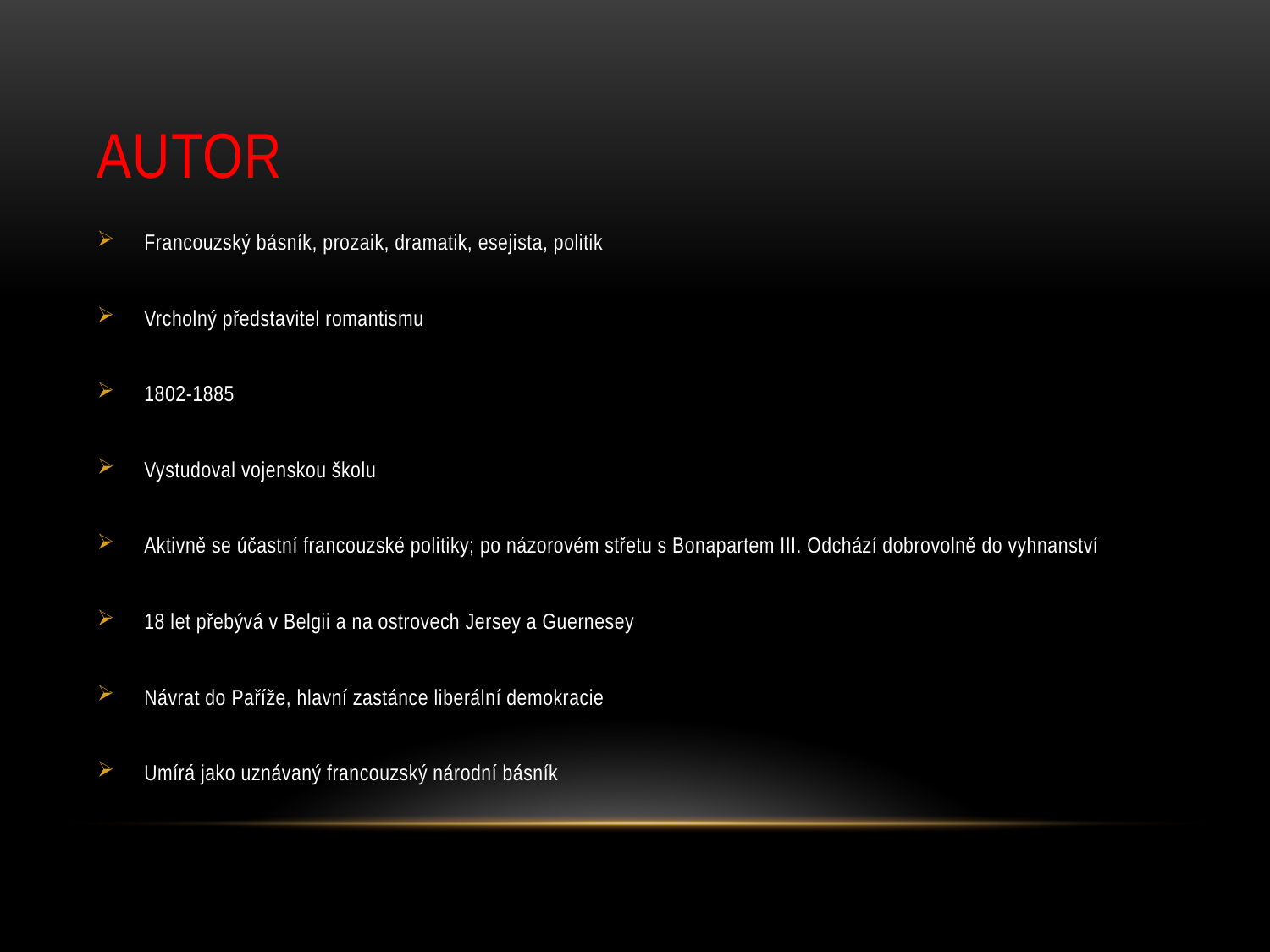

# Autor
Francouzský básník, prozaik, dramatik, esejista, politik

Vrcholný představitel romantismu

1802-1885

Vystudoval vojenskou školu

Aktivně se účastní francouzské politiky; po názorovém střetu s Bonapartem III. Odchází dobrovolně do vyhnanství

18 let přebývá v Belgii a na ostrovech Jersey a Guernesey

Návrat do Paříže, hlavní zastánce liberální demokracie

Umírá jako uznávaný francouzský národní básník